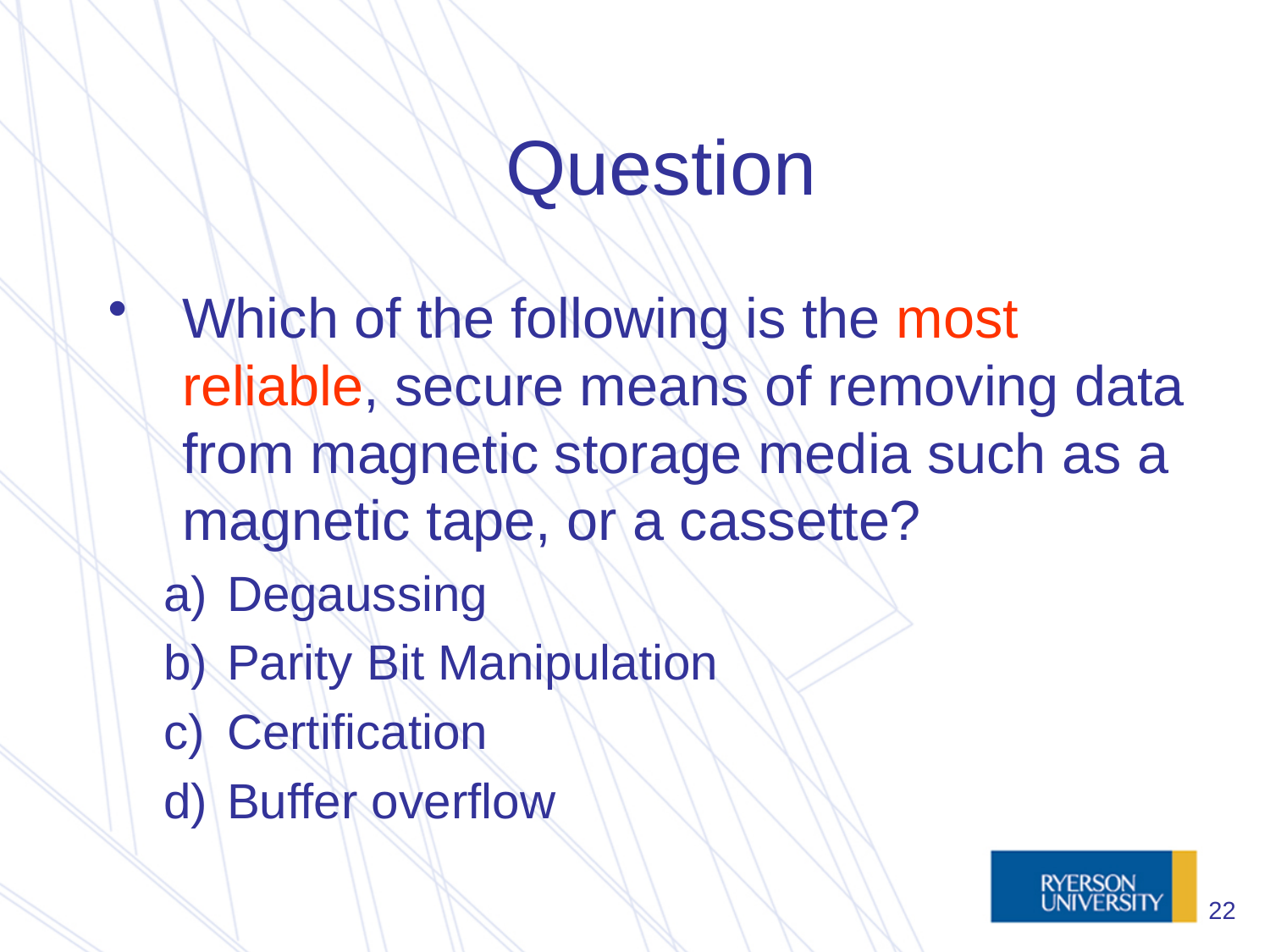

# Question
Which of the following is the most reliable, secure means of removing data from magnetic storage media such as a magnetic tape, or a cassette?
Degaussing
Parity Bit Manipulation
Certification
Buffer overflow

22